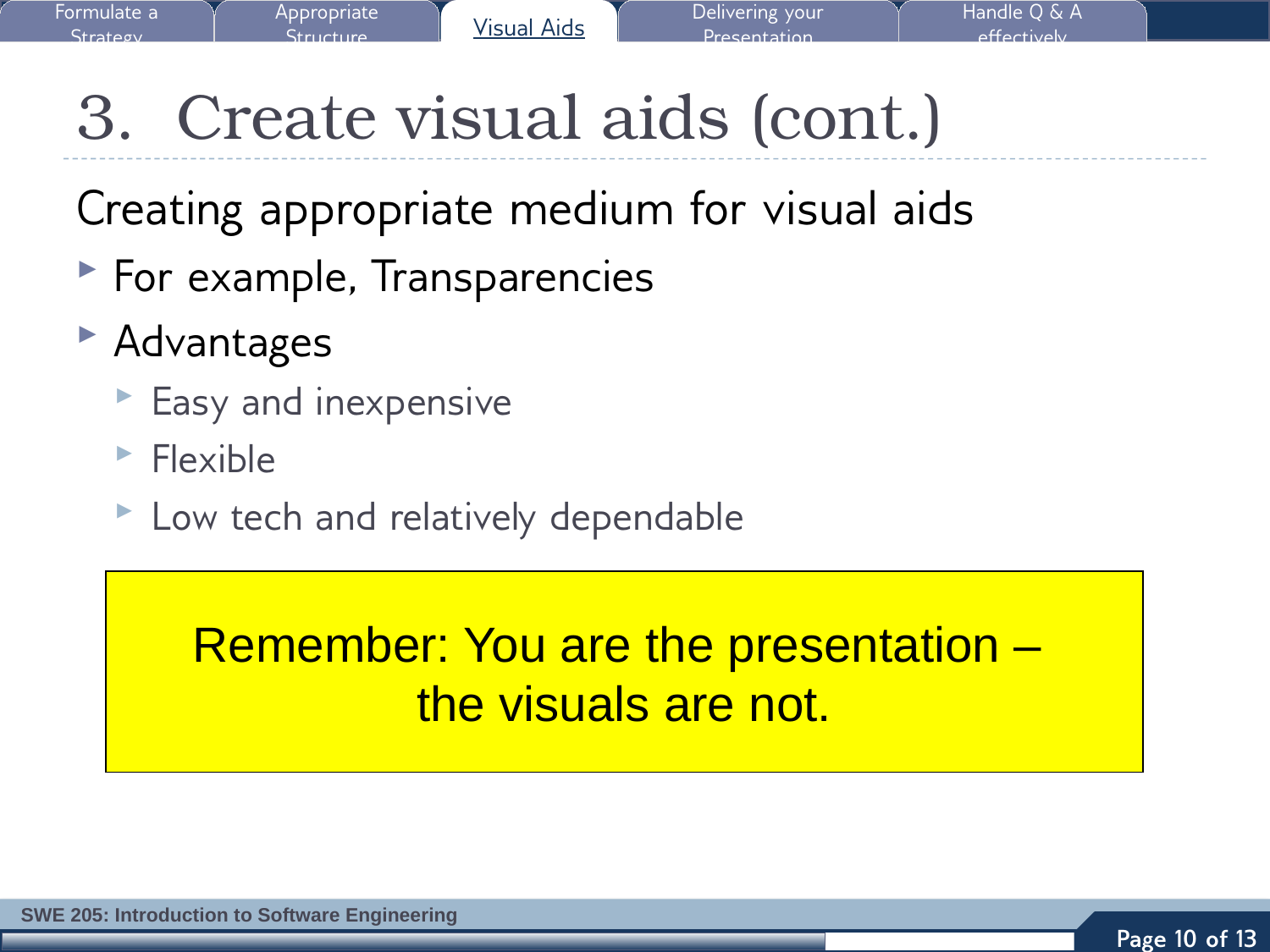

Formulate a Strategy
Appropriate Structure
Visual Aids
Delivering your Presentation
Handle Q & A effectively
# 3.  Create visual aids (cont.)
Creating appropriate medium for visual aids
For example, Transparencies
Advantages
Easy and inexpensive
Flexible
Low tech and relatively dependable

Remember: You are the presentation –
the visuals are not.
10
Page 10 of 13